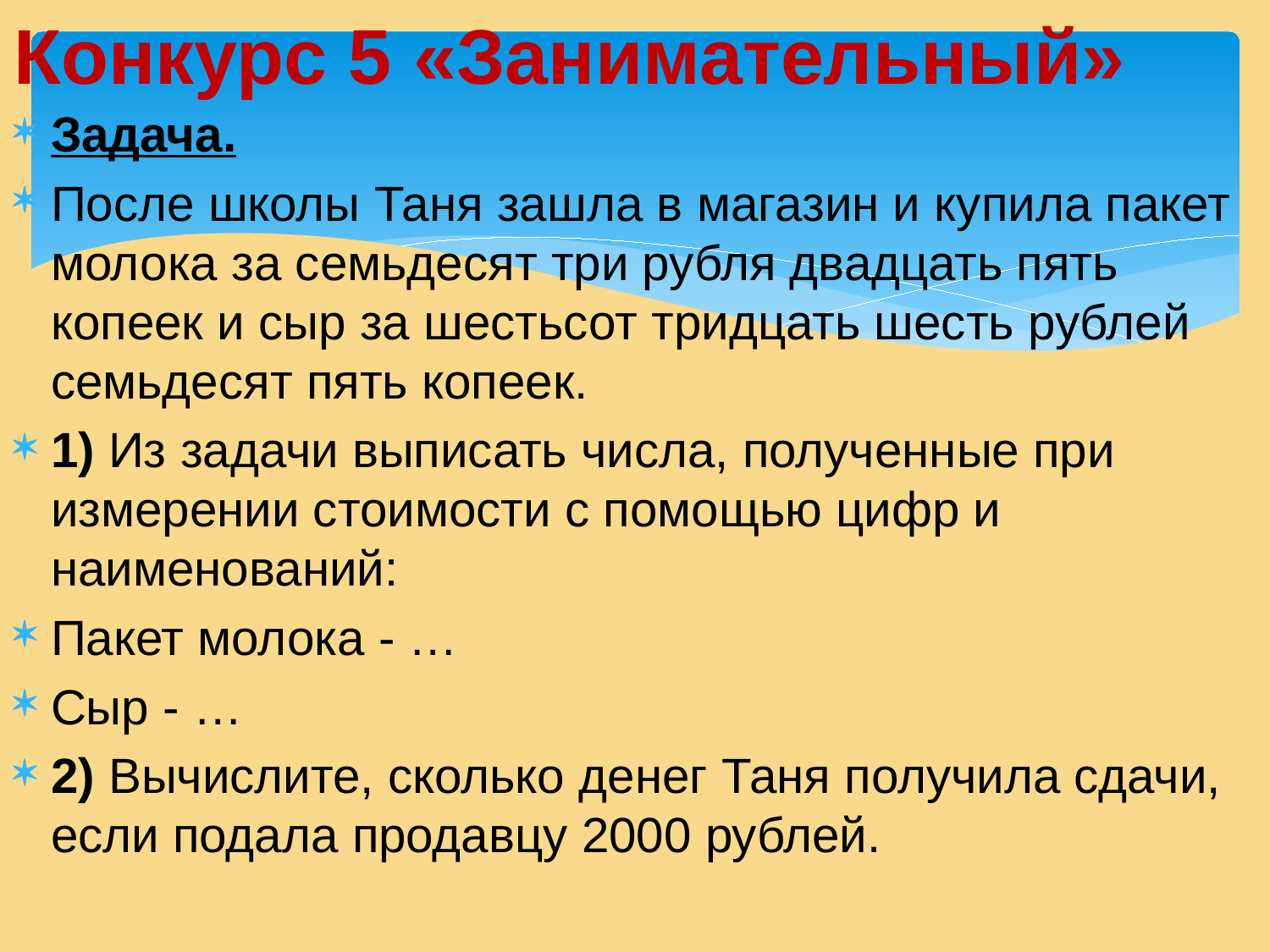

# Конкурс 5 «Занимательный»
Задача.
После школы Таня зашла в магазин и купила пакет молока за семьдесят три рубля двадцать пять копеек и сыр за шестьсот тридцать шесть рублей семьдесят пять копеек.
1) Из задачи выписать числа, полученные при измерении стоимости с помощью цифр и наименований:
Пакет молока - …
Сыр - …
2) Вычислите, сколько денег Таня получила сдачи, если подала продавцу 2000 рублей.